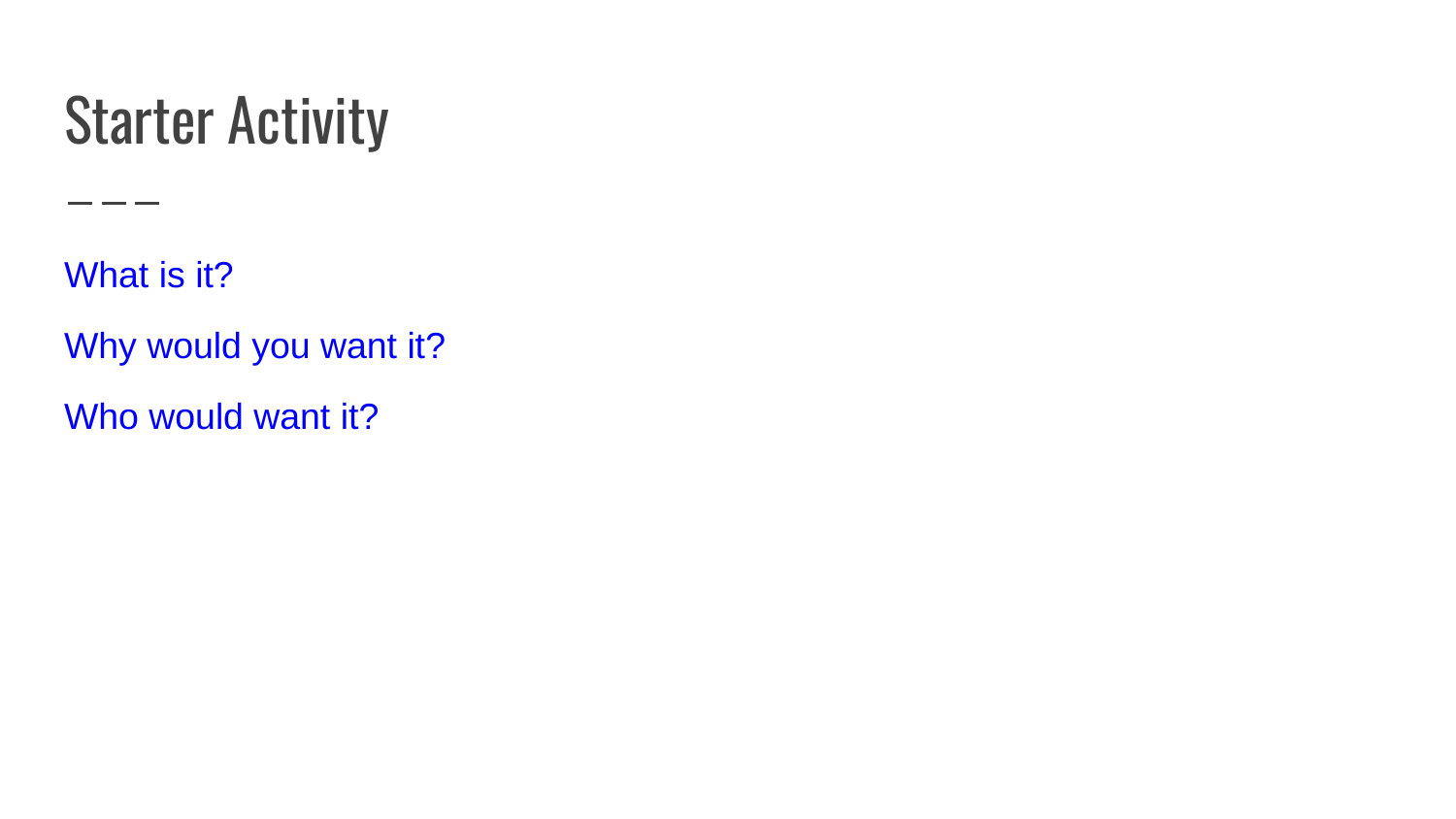

# Starter Activity
What is it?
Why would you want it?
Who would want it?